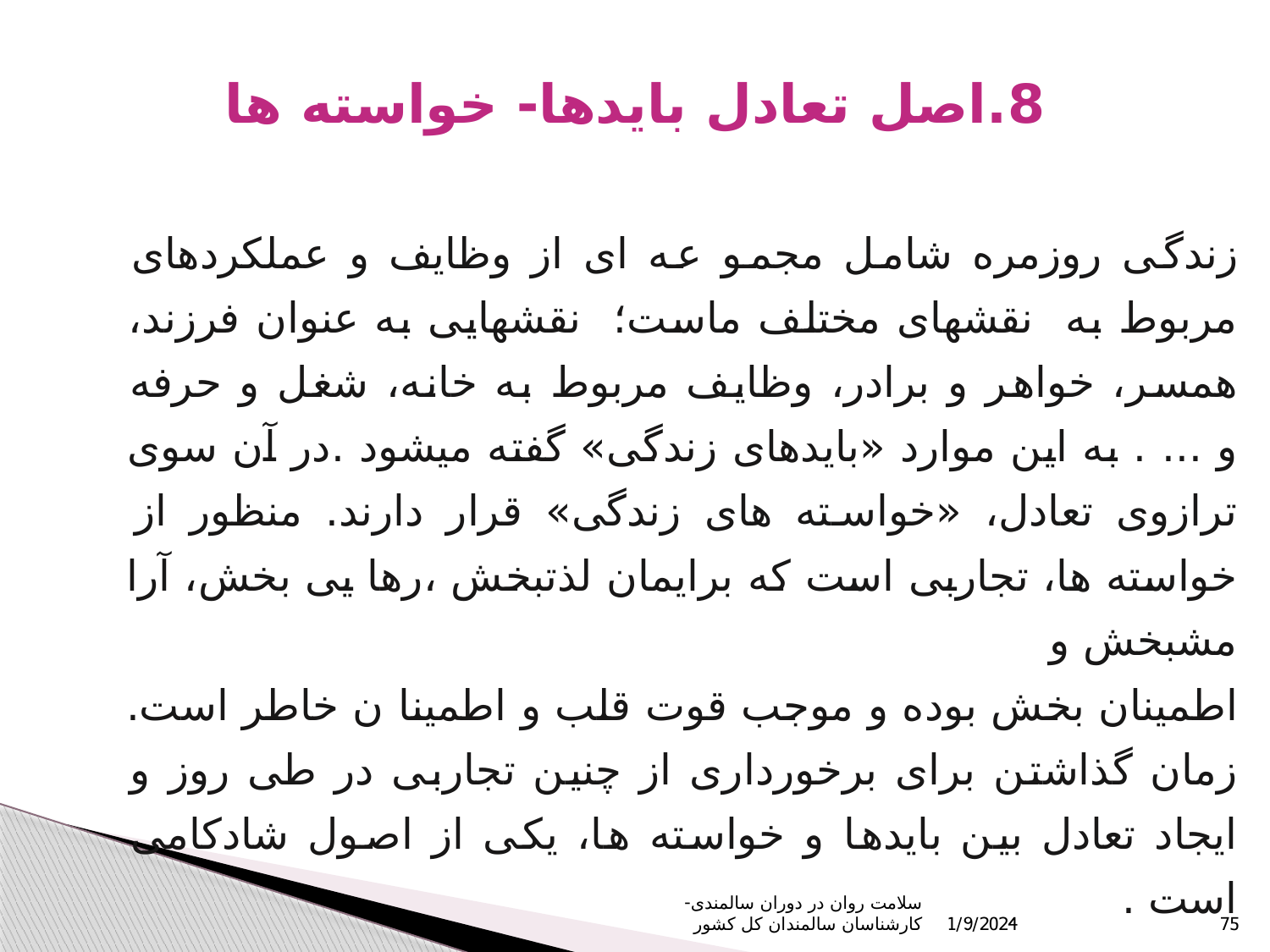

# 8.اصل تعادل بایدها- خواسته ها
زندگی روزمره شامل مجمو عه ای از وظایف و عملکردهای مربوط به  نقشهای مختلف ماست؛  نقشهایی به عنوان فرزند، همسر، خواهر و برادر، وظایف مربوط به خانه، شغل و حرفه و ... . به این موارد «بایدهای زندگی» گفته میشود .در آن سوی ترازوی تعادل، «خواسته های زندگی» قرار دارند. منظور از خواسته ها، تجاربی است که برایمان لذتبخش ،رها یی بخش، آرا مشبخش و
اطمینان بخش بوده و موجب قوت قلب و اطمینا ن خاطر است. زمان گذاشتن برای برخورداری از چنین تجاربی در طی روز و ایجاد تعادل بین بایدها و خواسته ها، یکی از اصول شادکامی است .
سلامت روان در دوران سالمندی- کارشناسان سالمندان کل کشور
1/9/2024
75